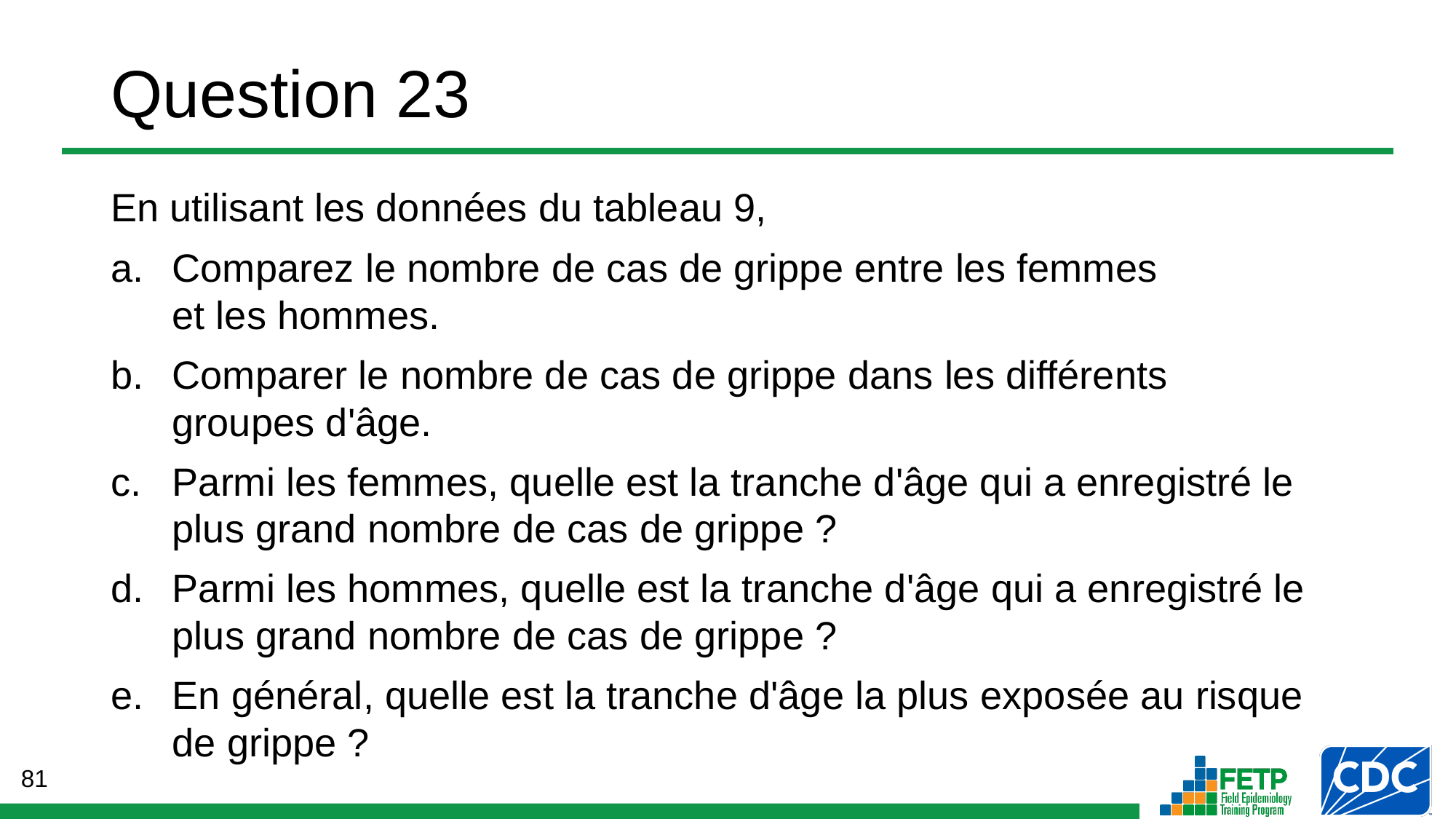

# Question 23
En utilisant les données du tableau 9,
Comparez le nombre de cas de grippe entre les femmes
et les hommes.
Comparer le nombre de cas de grippe dans les différents
groupes d'âge.
Parmi les femmes, quelle est la tranche d'âge qui a enregistré le plus grand nombre de cas de grippe ?
Parmi les hommes, quelle est la tranche d'âge qui a enregistré le plus grand nombre de cas de grippe ?
En général, quelle est la tranche d'âge la plus exposée au risque de grippe ?